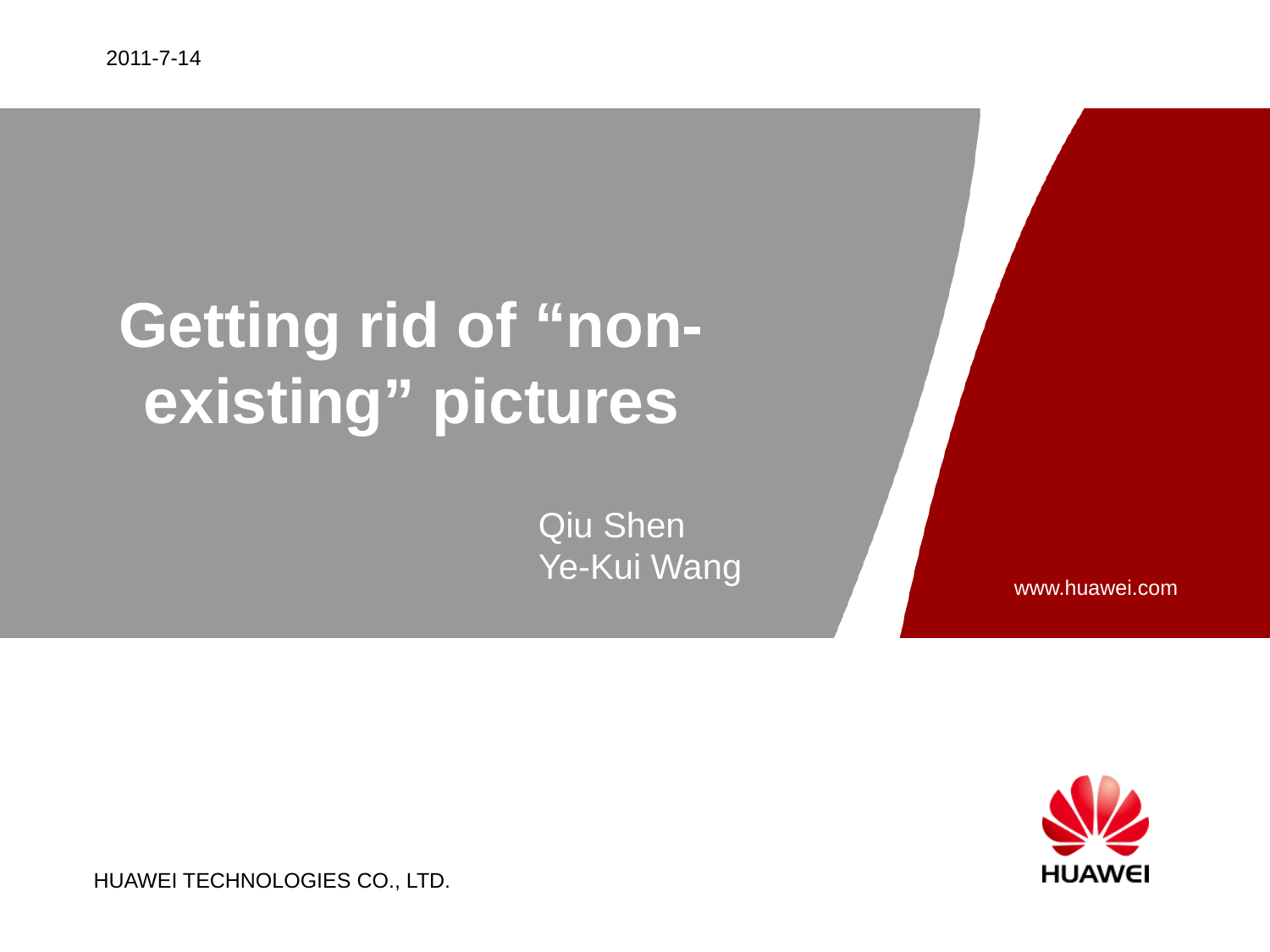

2011-7-14
# Getting rid of “non-existing” pictures
Qiu Shen
Ye-Kui Wang